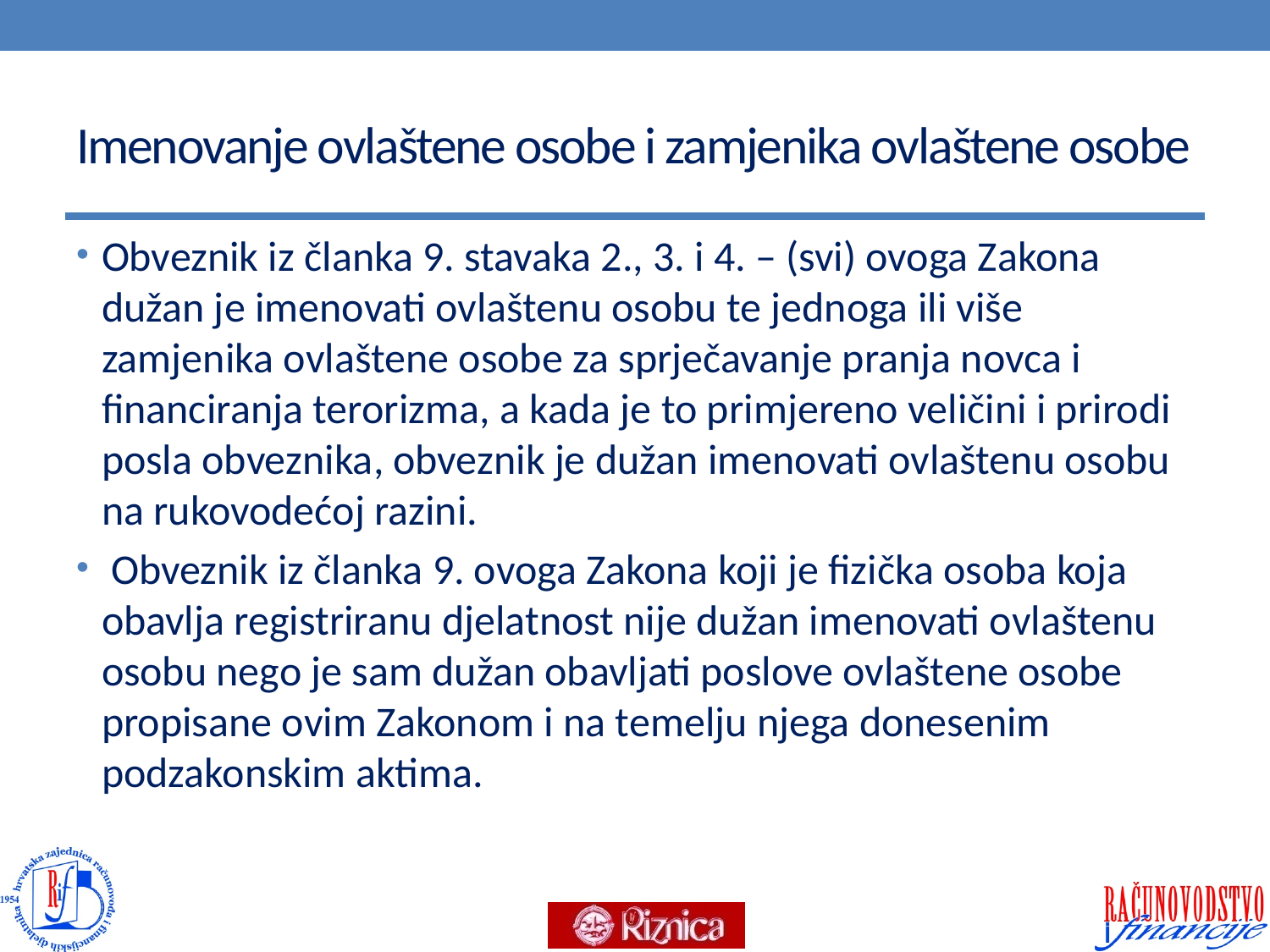

# Imenovanje ovlaštene osobe i zamjenika ovlaštene osobe
Obveznik iz članka 9. stavaka 2., 3. i 4. – (svi) ovoga Zakona dužan je imenovati ovlaštenu osobu te jednoga ili više zamjenika ovlaštene osobe za sprječavanje pranja novca i financiranja terorizma, a kada je to primjereno veličini i prirodi posla obveznika, obveznik je dužan imenovati ovlaštenu osobu na rukovodećoj razini.
 Obveznik iz članka 9. ovoga Zakona koji je fizička osoba koja obavlja registriranu djelatnost nije dužan imenovati ovlaštenu osobu nego je sam dužan obavljati poslove ovlaštene osobe propisane ovim Zakonom i na temelju njega donesenim podzakonskim aktima.